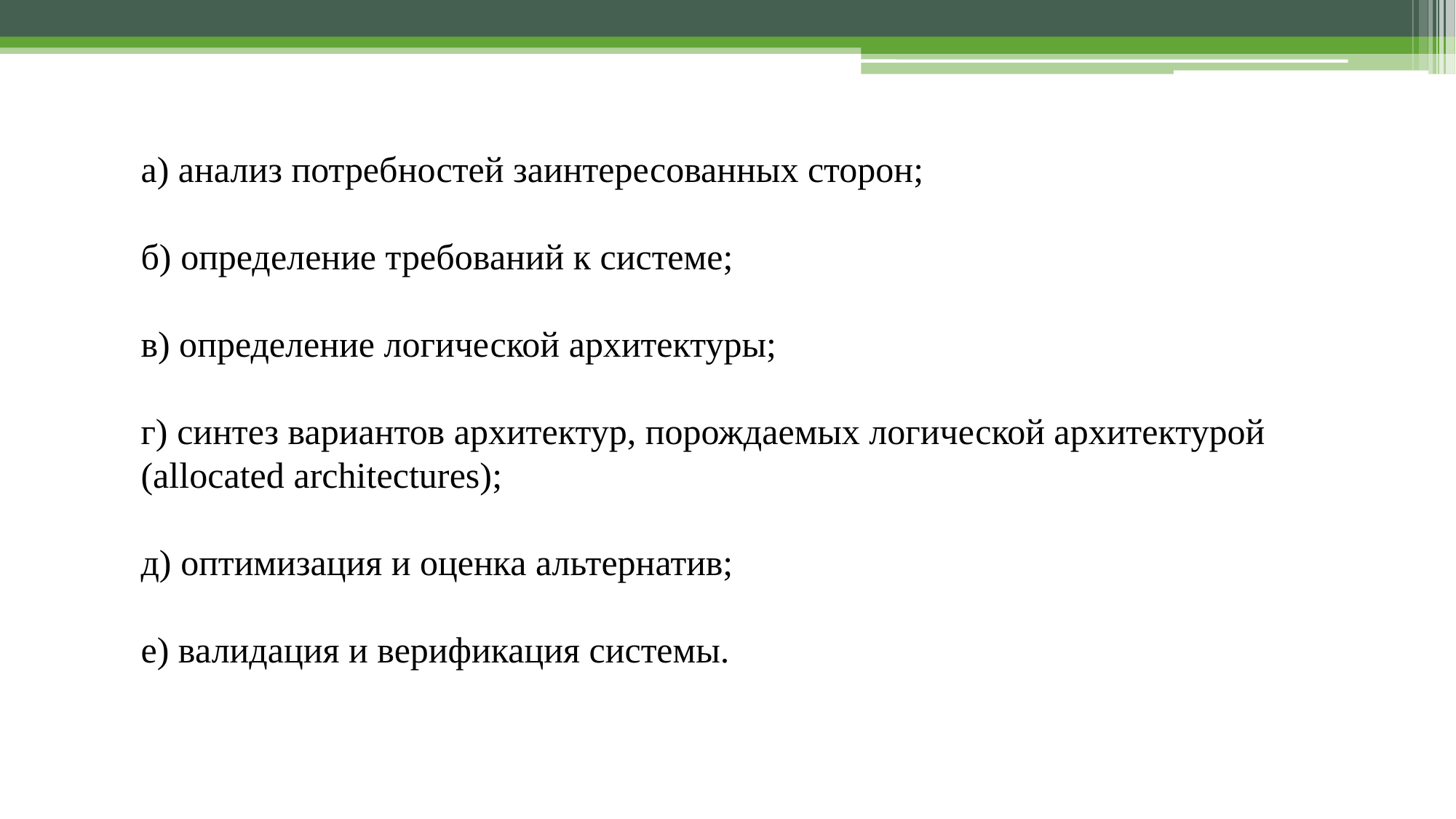

а) анализ потребностей заинтересованных сторон;

б) определение требований к системе;

в) определение логической архитектуры;

г) синтез вариантов архитектур, порождаемых логической архитектурой (allocated architectures);

д) оптимизация и оценка альтернатив;

е) валидация и верификация системы.